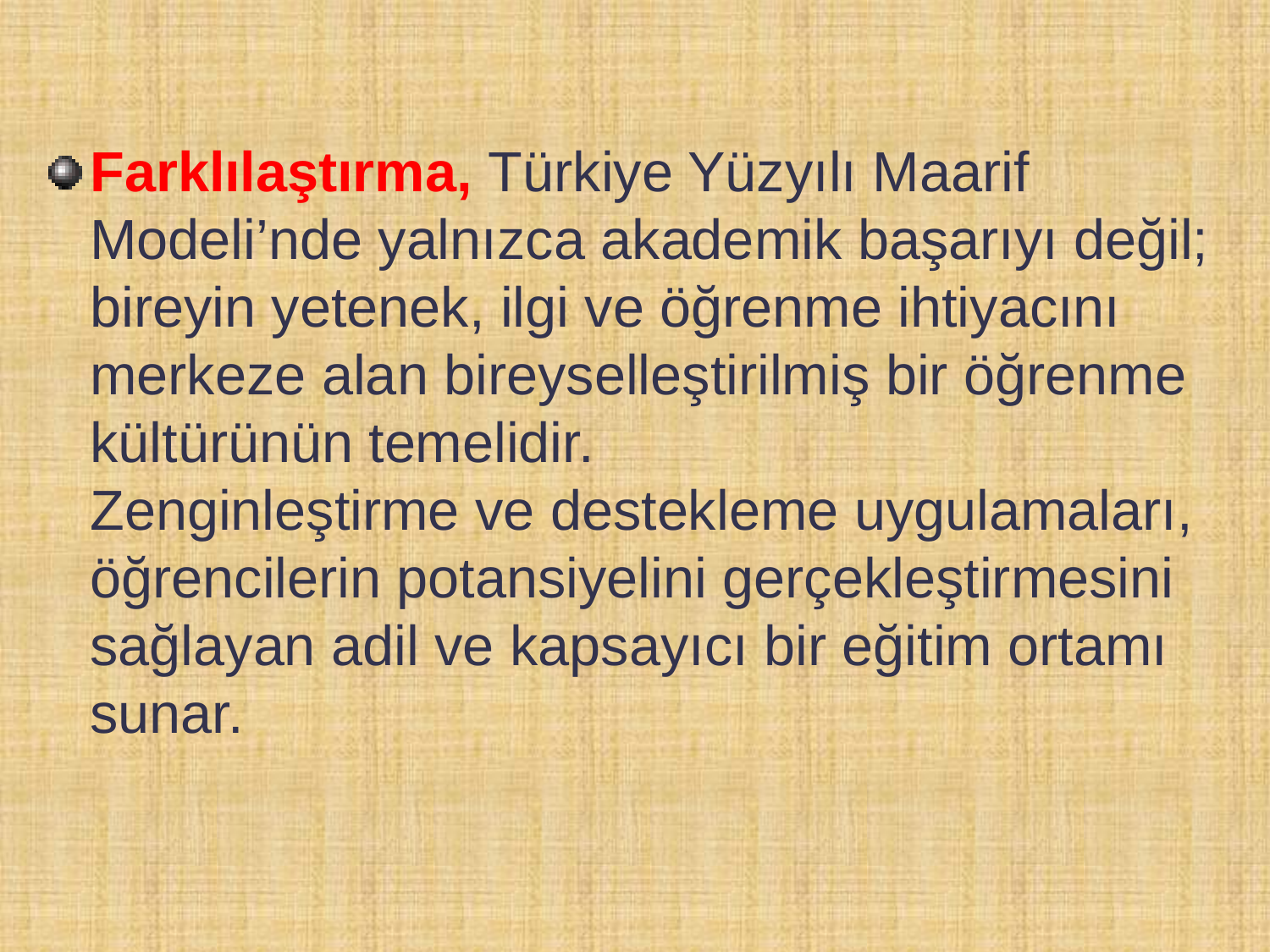

Farklılaştırma, Türkiye Yüzyılı Maarif Modeli’nde yalnızca akademik başarıyı değil; bireyin yetenek, ilgi ve öğrenme ihtiyacını merkeze alan bireyselleştirilmiş bir öğrenme kültürünün temelidir.
Zenginleştirme ve destekleme uygulamaları, öğrencilerin potansiyelini gerçekleştirmesini sağlayan adil ve kapsayıcı bir eğitim ortamı sunar.